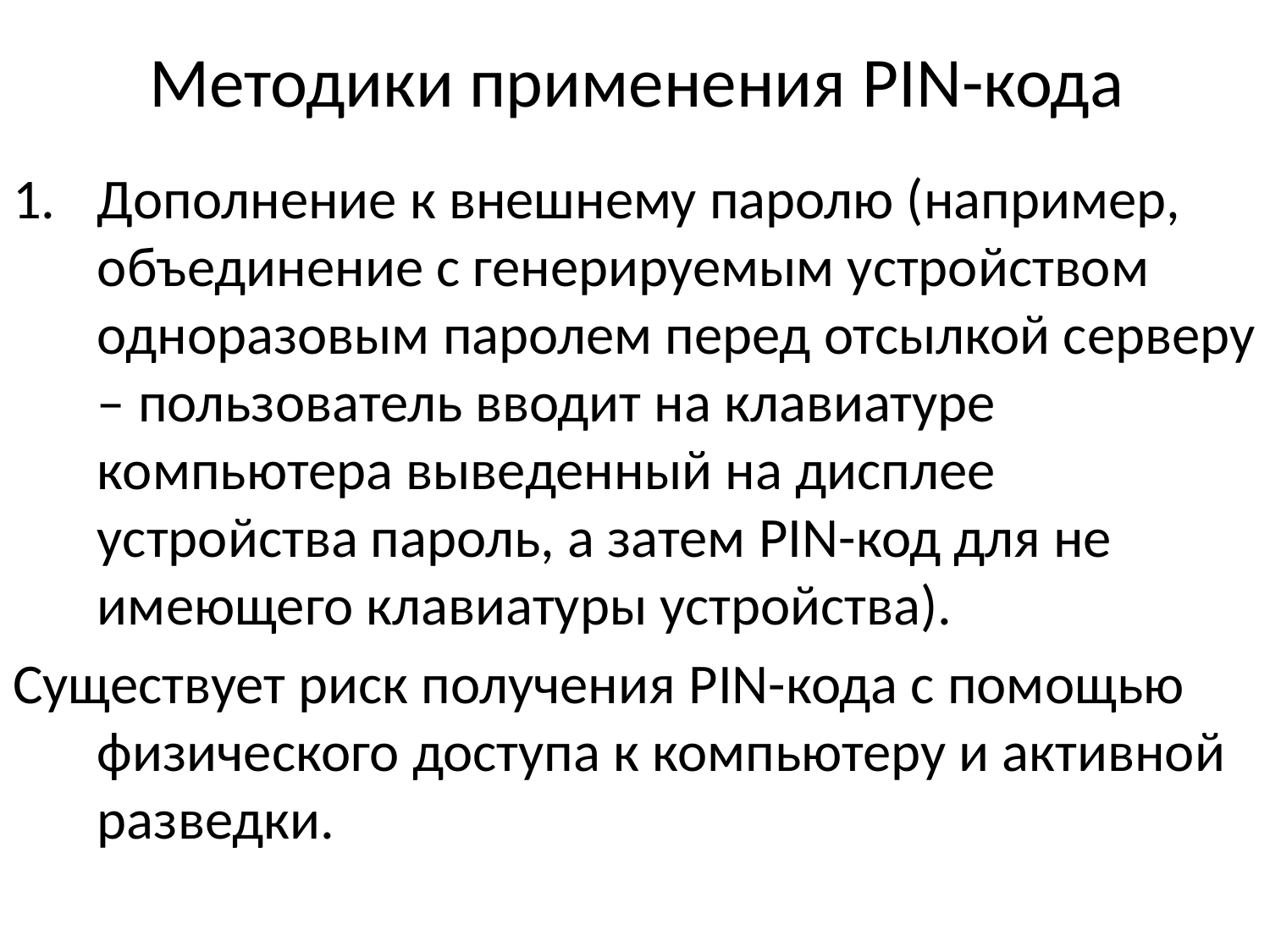

# Методики применения PIN-кода
Дополнение к внешнему паролю (например, объединение с генерируемым устройством одноразовым паролем перед отсылкой серверу – пользователь вводит на клавиатуре компьютера выведенный на дисплее устройства пароль, а затем PIN-код для не имеющего клавиатуры устройства).
Существует риск получения PIN-кода с помощью физического доступа к компьютеру и активной разведки.